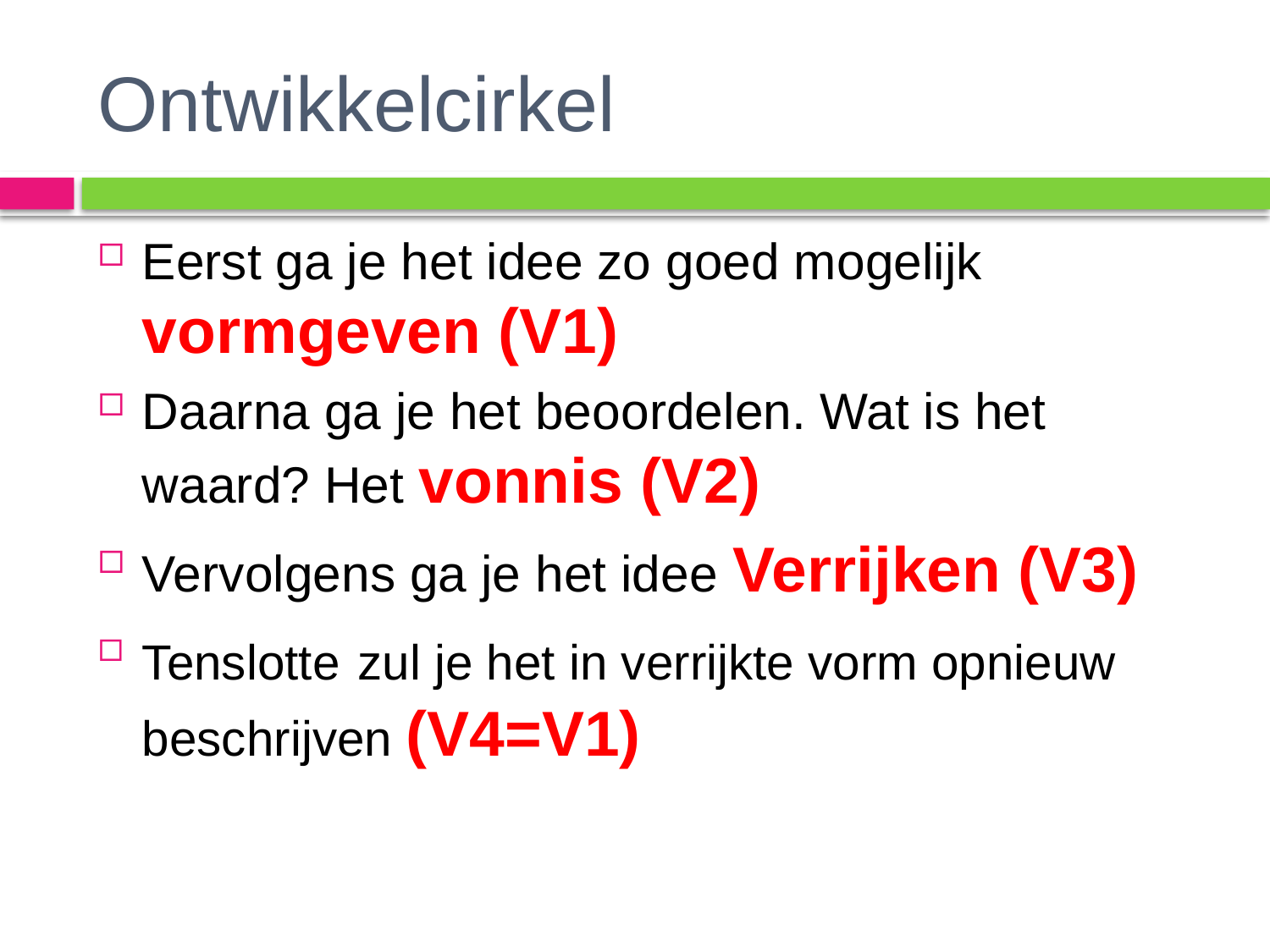

# Ontwikkelcirkel
Eerst ga je het idee zo goed mogelijk vormgeven (V1)
Daarna ga je het beoordelen. Wat is het waard? Het vonnis (V2)
Vervolgens ga je het idee Verrijken (V3)
Tenslotte zul je het in verrijkte vorm opnieuw beschrijven (V4=V1)